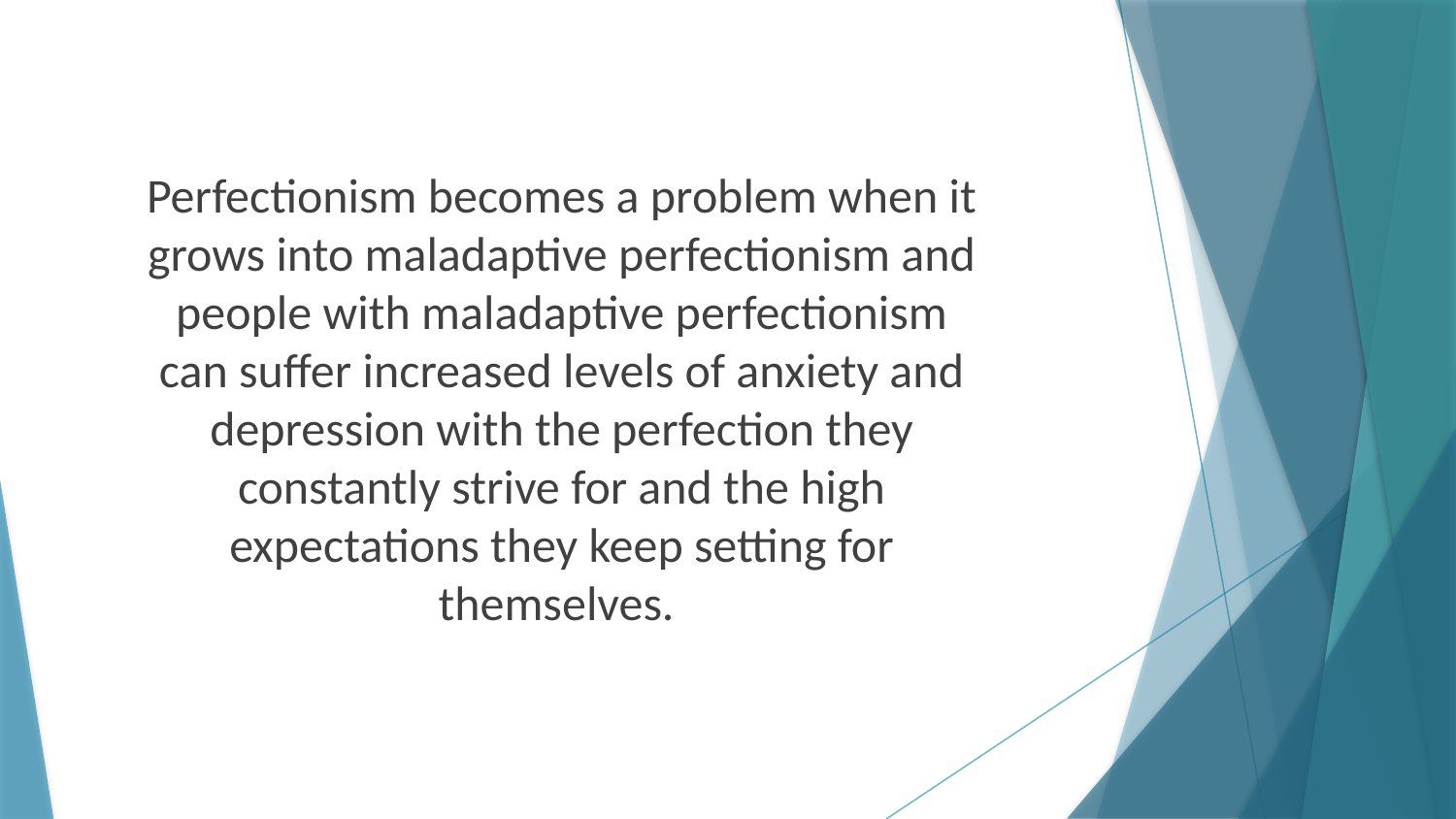

Perfectionism becomes a problem when it grows into maladaptive perfectionism and people with maladaptive perfectionism can suffer increased levels of anxiety and depression with the perfection they constantly strive for and the high expectations they keep setting for themselves.